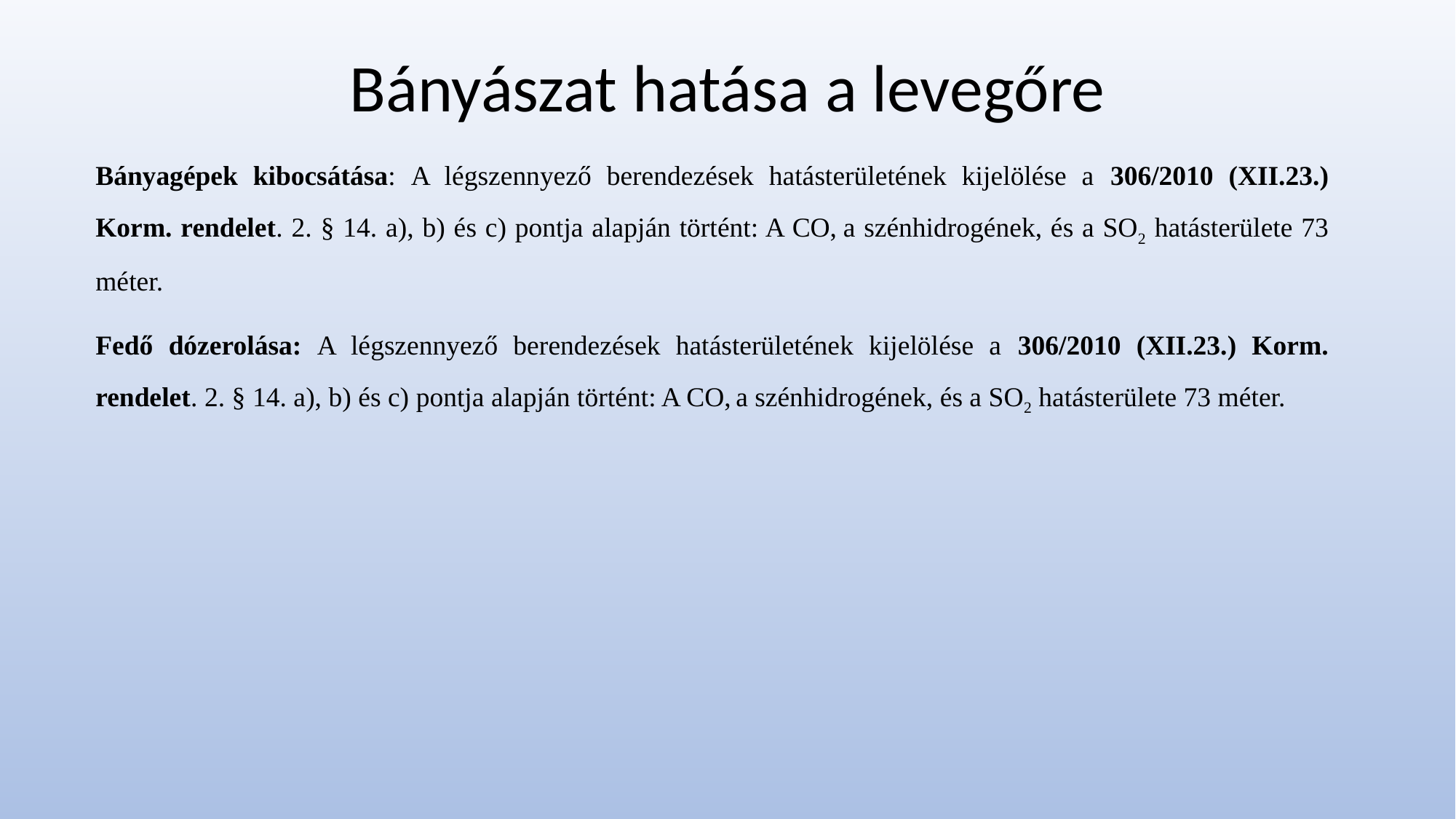

# Bányászat hatása a levegőre
Bányagépek kibocsátása: A légszennyező berendezések hatásterületének kijelölése a 306/2010 (XII.23.) Korm. rendelet. 2. § 14. a), b) és c) pontja alapján történt: A CO, a szénhidrogének, és a SO2 hatásterülete 73 méter.
Fedő dózerolása: A légszennyező berendezések hatásterületének kijelölése a 306/2010 (XII.23.) Korm. rendelet. 2. § 14. a), b) és c) pontja alapján történt: A CO, a szénhidrogének, és a SO2 hatásterülete 73 méter.